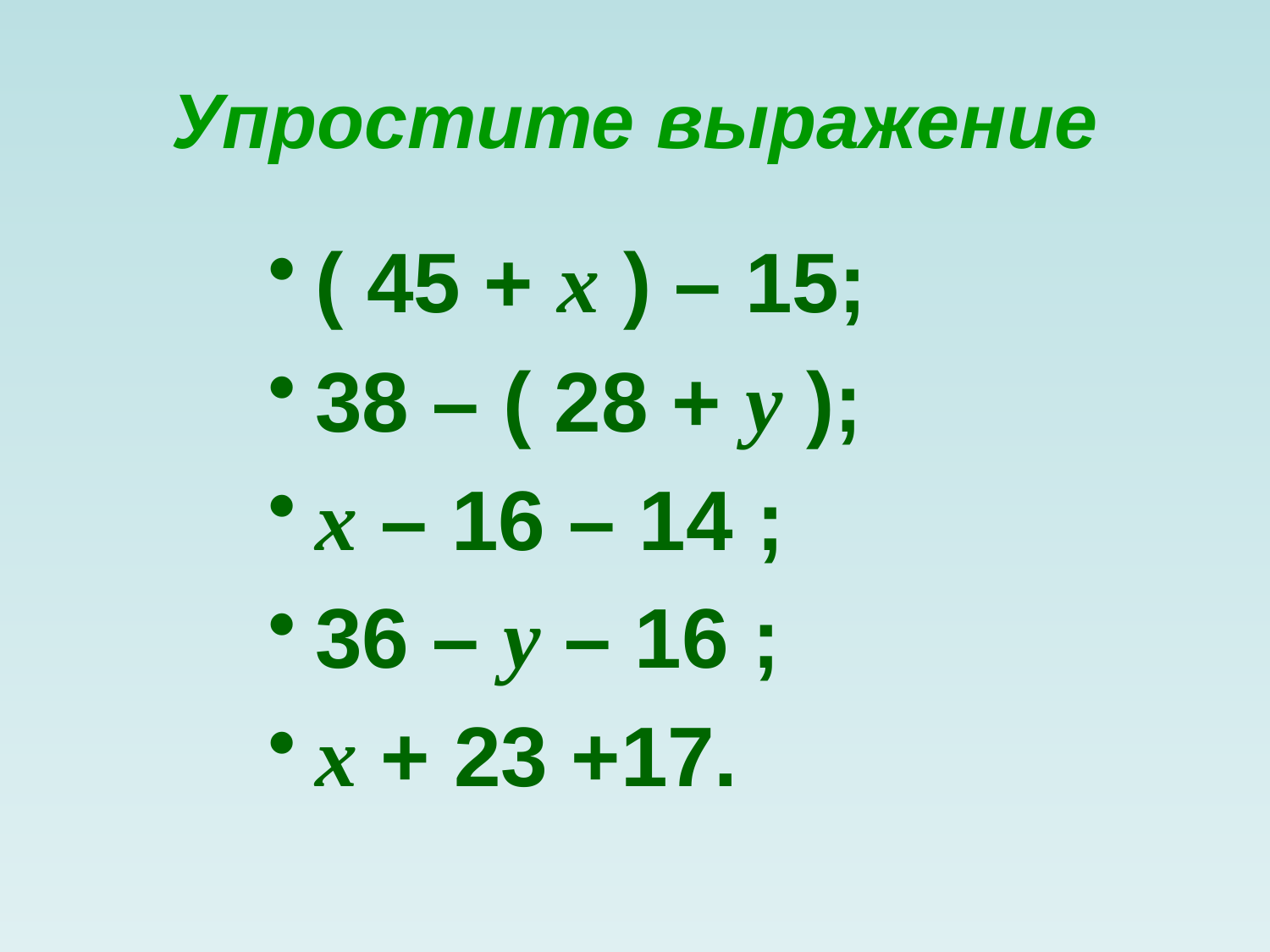

# Упростите выражение
( 45 + х ) – 15;
38 – ( 28 + у );
х – 16 – 14 ;
36 – у – 16 ;
х + 23 +17.